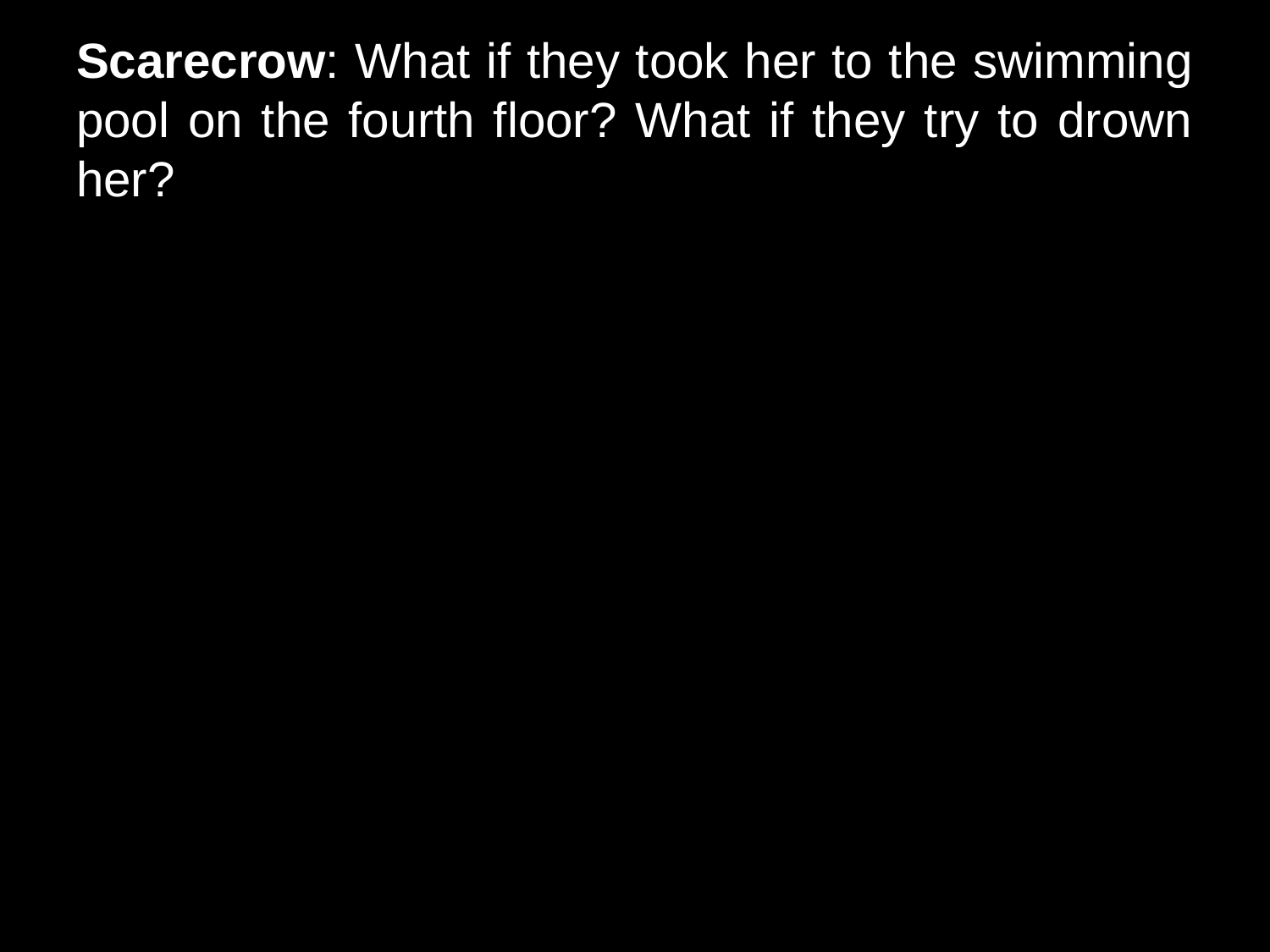

# Scarecrow: What if they took her to the swimming pool on the fourth floor? What if they try to drown her?